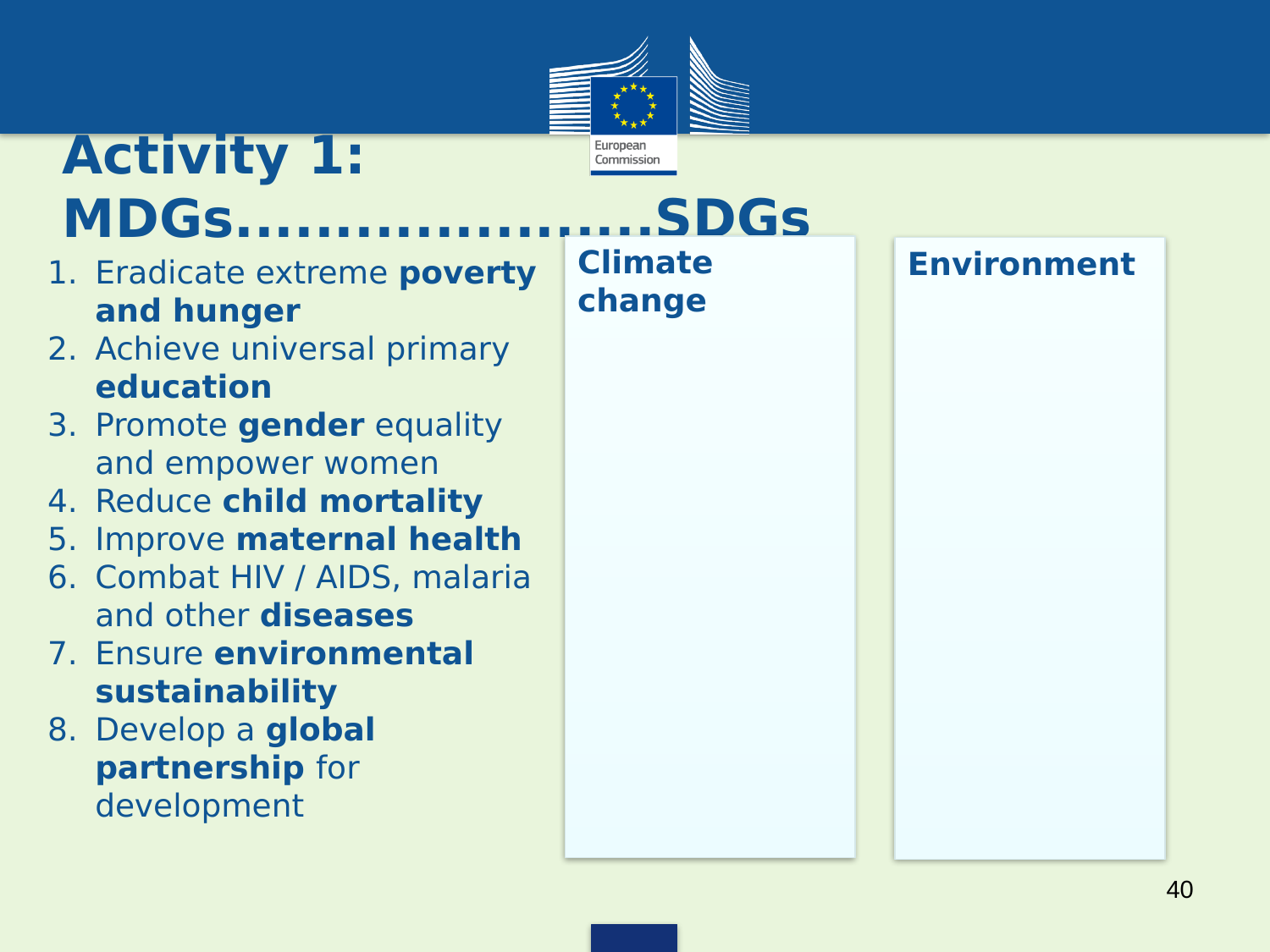

# Activity 1: MDGs.....................SDGs
Climate change

Environment

Eradicate extreme poverty and hunger
Achieve universal primary education
Promote gender equality and empower women
Reduce child mortality
Improve maternal health
Combat HIV / AIDS, malaria and other diseases
Ensure environmental sustainability
Develop a global partnership for development
40